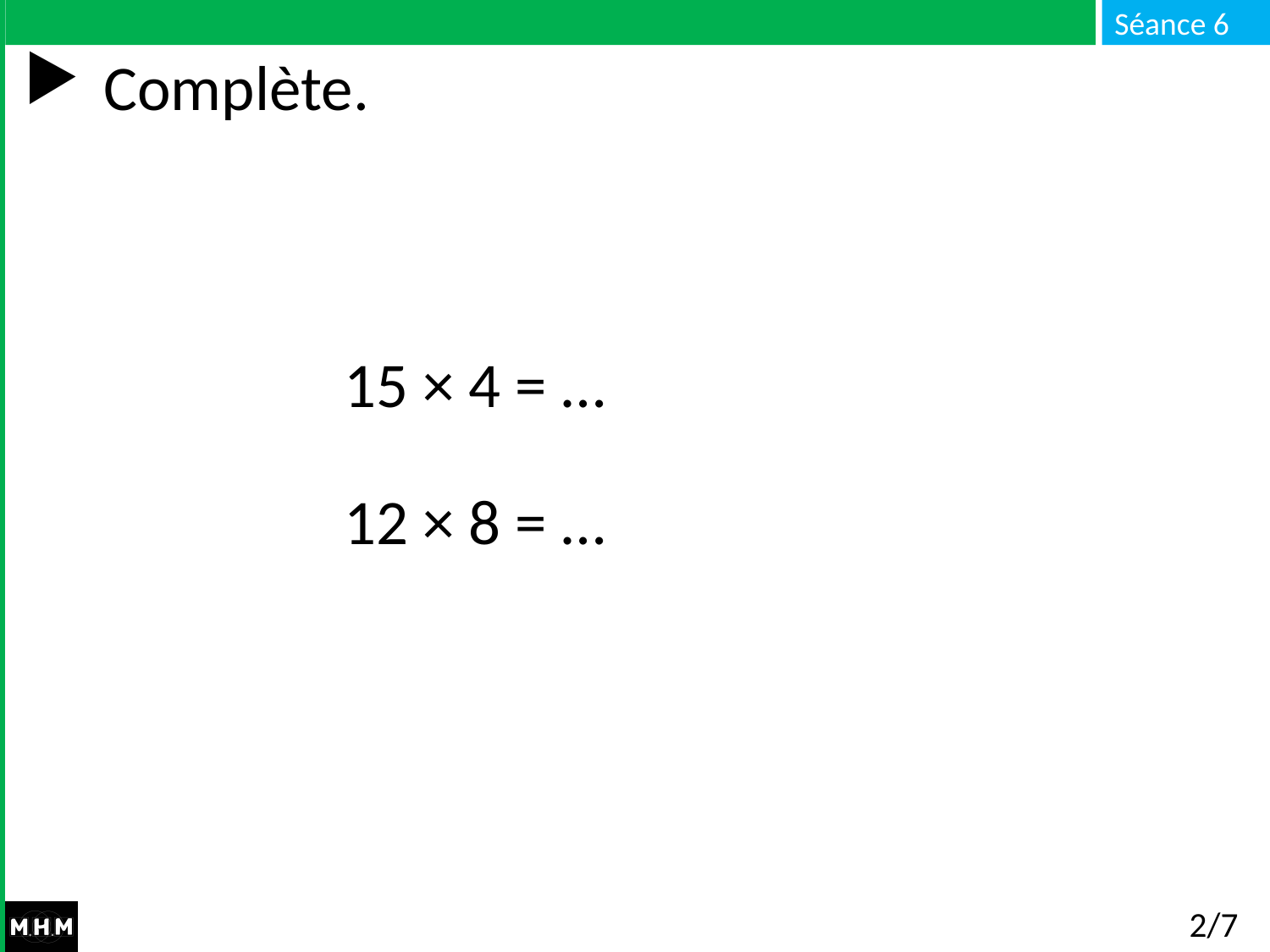

# Complète.

15 × 4 = …

12 × 8 = …

2/7